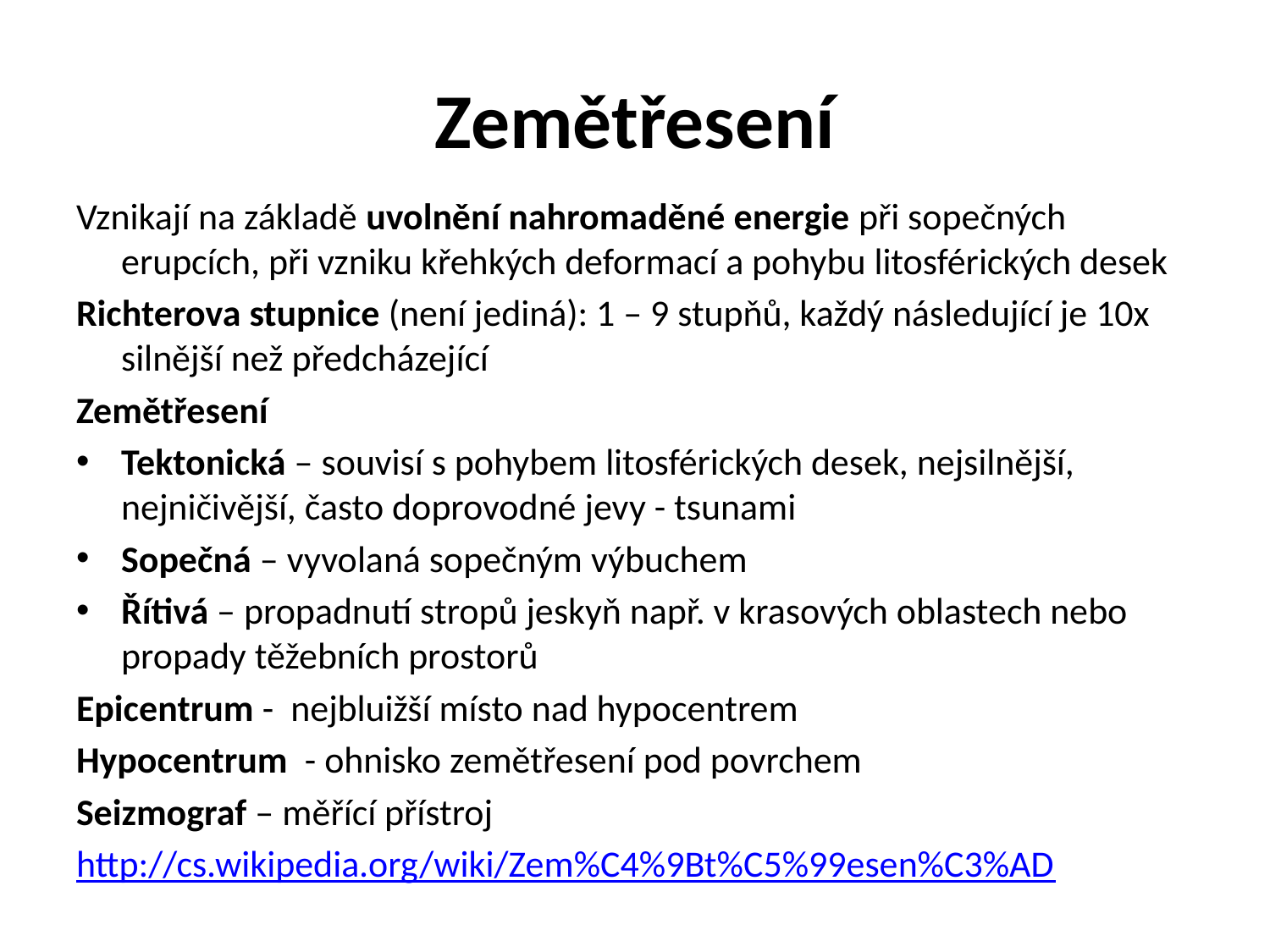

# Zemětřesení
Vznikají na základě uvolnění nahromaděné energie při sopečných erupcích, při vzniku křehkých deformací a pohybu litosférických desek
Richterova stupnice (není jediná): 1 – 9 stupňů, každý následující je 10x silnější než předcházející
Zemětřesení
Tektonická – souvisí s pohybem litosférických desek, nejsilnější, nejničivější, často doprovodné jevy - tsunami
Sopečná – vyvolaná sopečným výbuchem
Řítivá – propadnutí stropů jeskyň např. v krasových oblastech nebo propady těžebních prostorů
Epicentrum -  nejbluižší místo nad hypocentrem
Hypocentrum  - ohnisko zemětřesení pod povrchem
Seizmograf – měřící přístroj
http://cs.wikipedia.org/wiki/Zem%C4%9Bt%C5%99esen%C3%AD